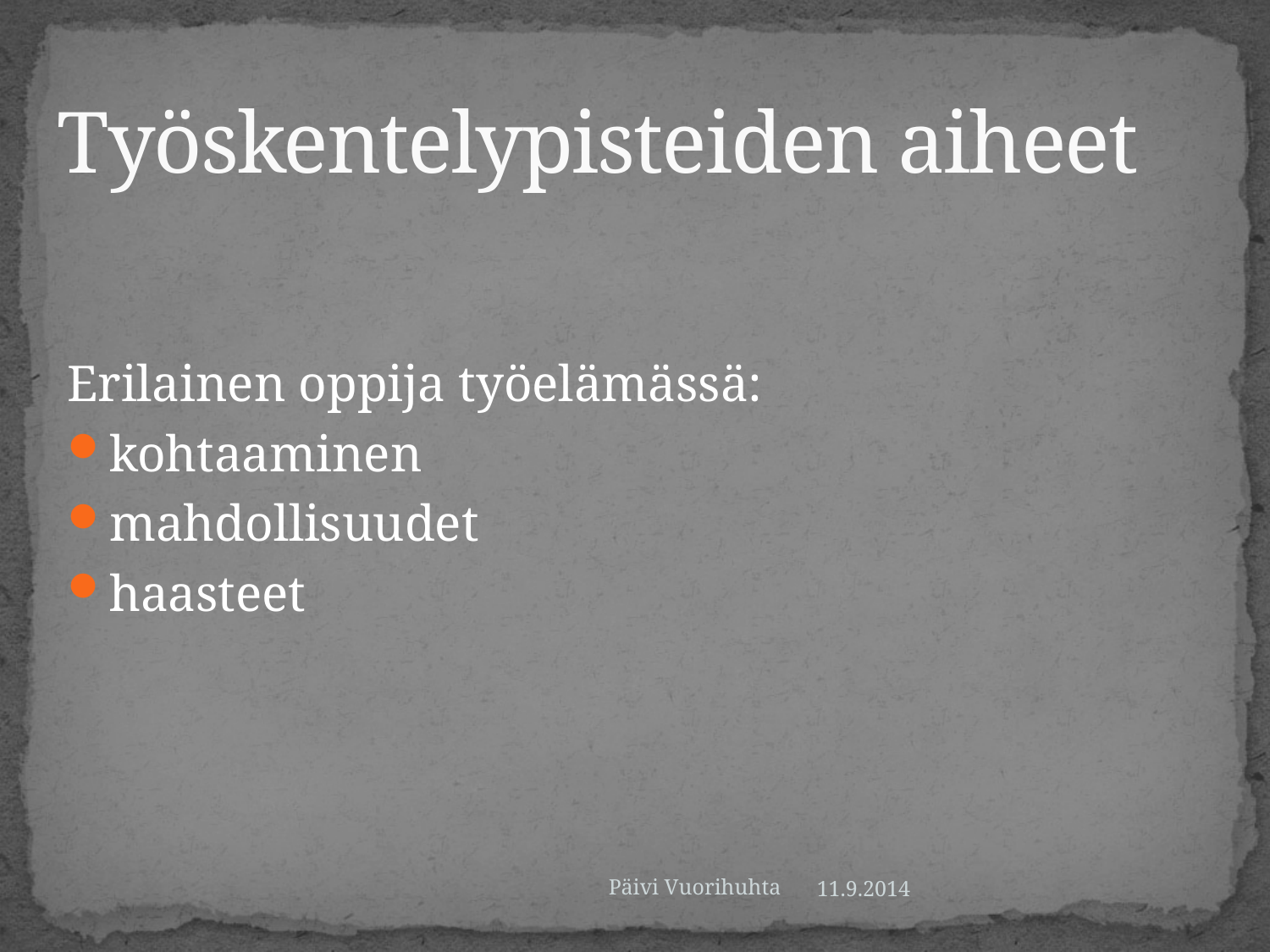

# Työskentelypisteiden aiheet
Erilainen oppija työelämässä:
kohtaaminen
mahdollisuudet
haasteet

Päivi Vuorihuhta
11.9.2014